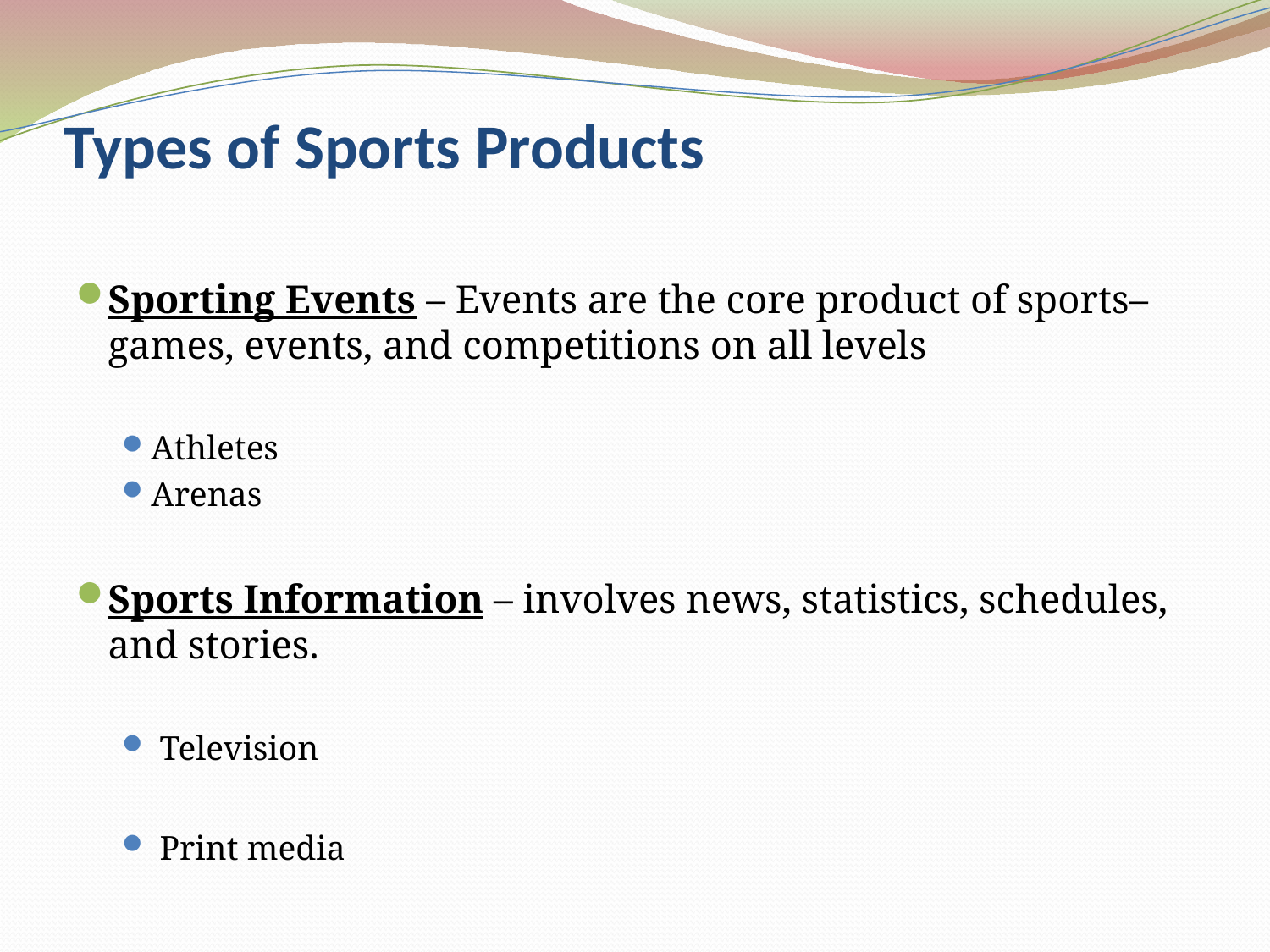

# Types of Sports Products
Sporting Events – Events are the core product of sports– games, events, and competitions on all levels

Athletes
Arenas

Sports Information – involves news, statistics, schedules, and stories.

 Television

 Print media